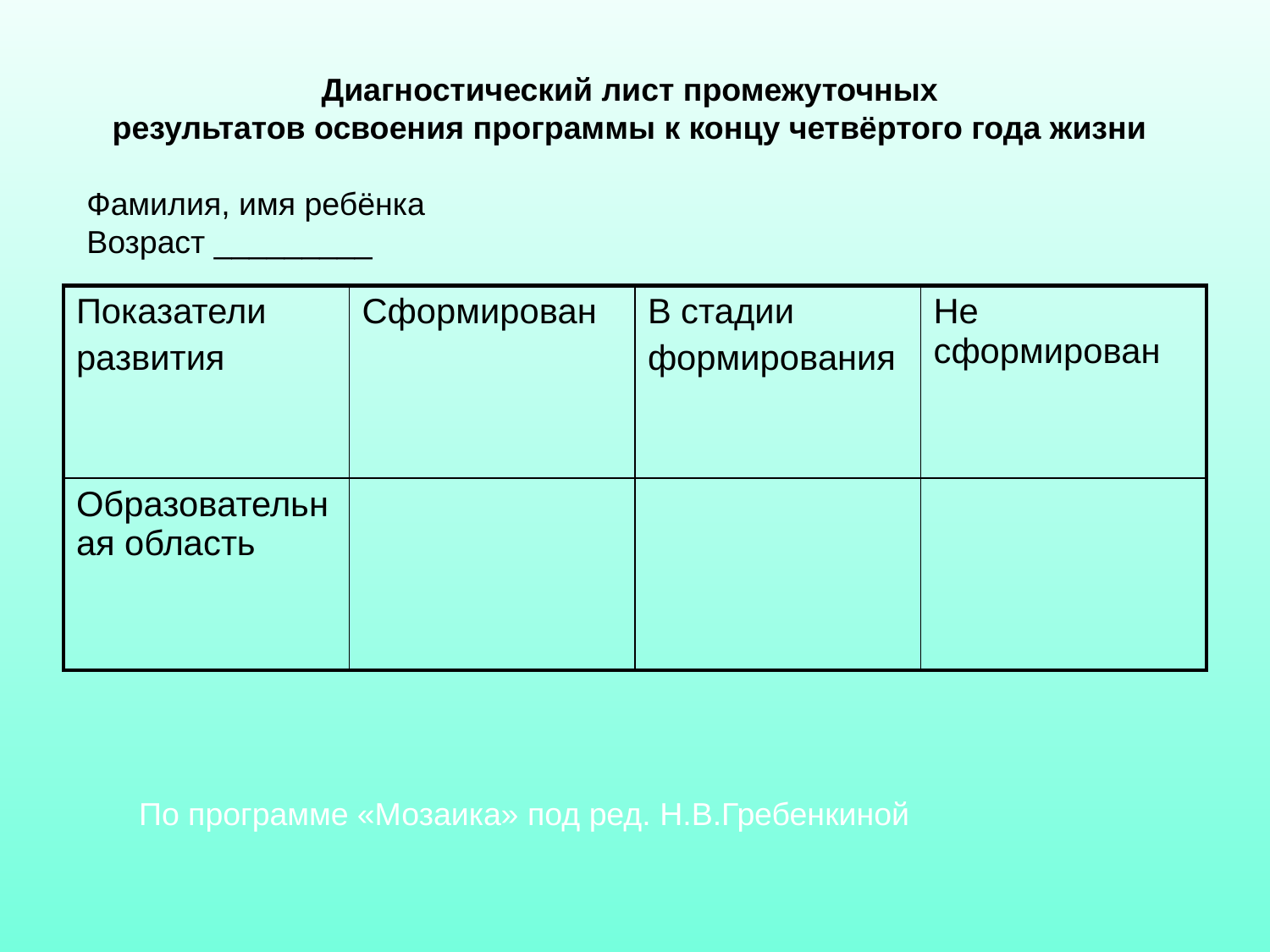

Диагностический лист промежуточных
результатов освоения программы к концу четвёртого года жизни

Фамилия, имя ребёнка
Возраст _________

| Показатели развития | Сформирован | В стадии формирования | Не сформирован |
| --- | --- | --- | --- |
| Образовательная область |  |  |  |
По программе «Мозаика» под ред. Н.В.Гребенкиной